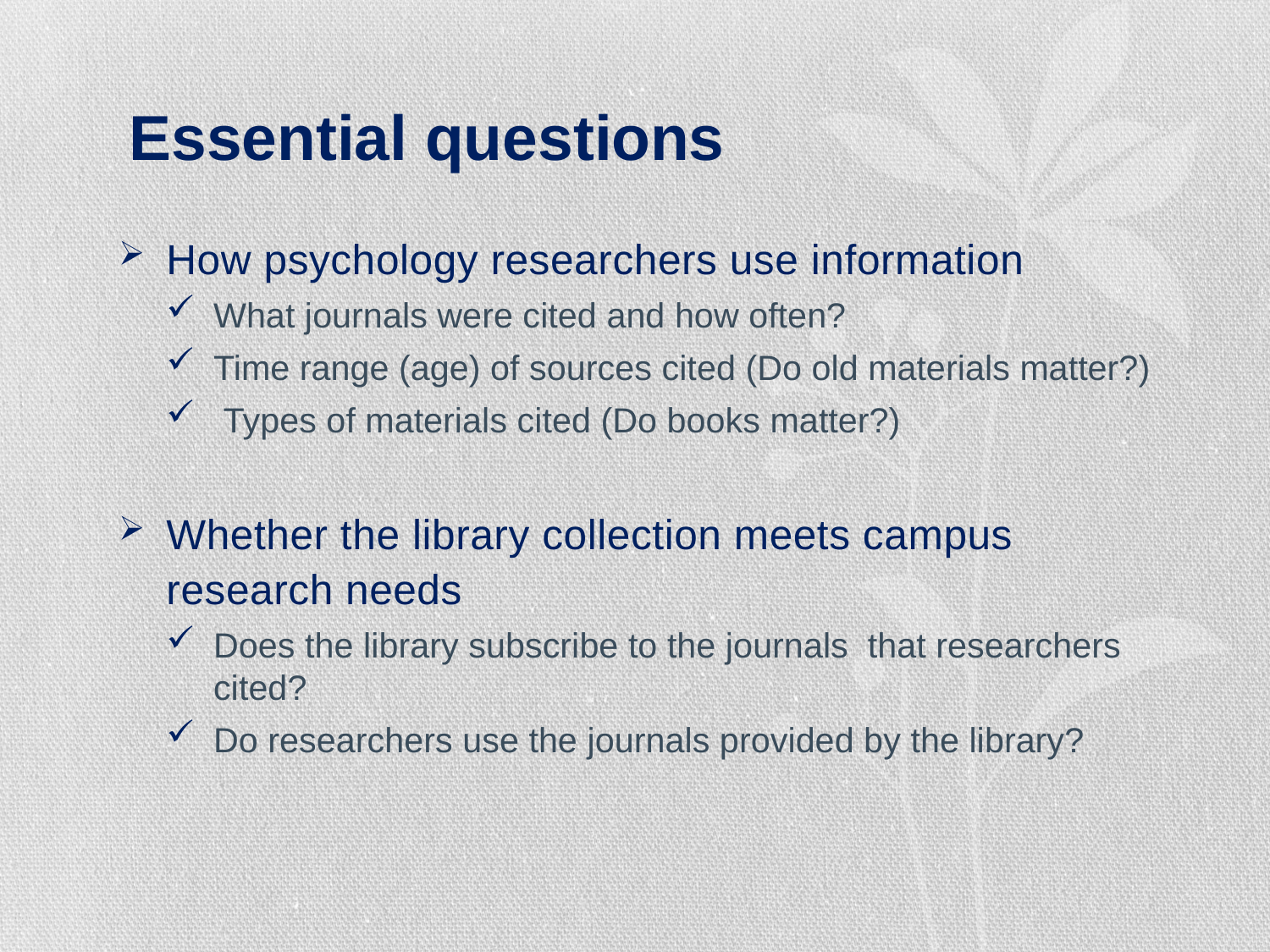

# Essential questions
How psychology researchers use information
What journals were cited and how often?
Time range (age) of sources cited (Do old materials matter?)
 Types of materials cited (Do books matter?)

Whether the library collection meets campus research needs
Does the library subscribe to the journals  that researchers cited?
Do researchers use the journals provided by the library?